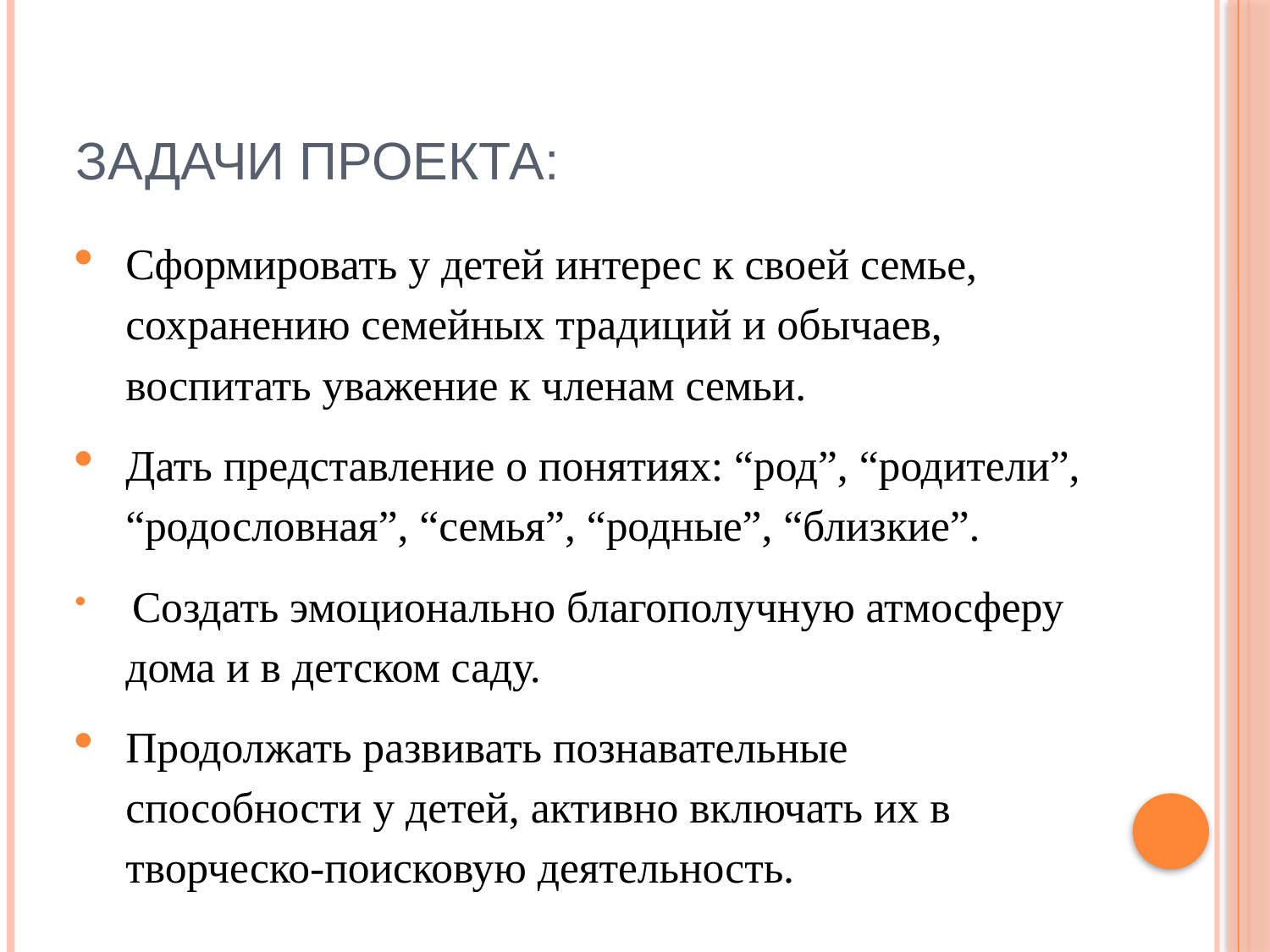

# Задачи проекта:
Сформировать у детей интерес к своей семье, сохранению семейных традиций и обычаев, воспитать уважение к членам семьи.
Дать представление о понятиях: “род”, “родители”, “родословная”, “семья”, “родные”, “близкие”.
 Создать эмоционально благополучную атмосферу дома и в детском саду.
Продолжать развивать познавательные способности у детей, активно включать их в творческо-поисковую деятельность.